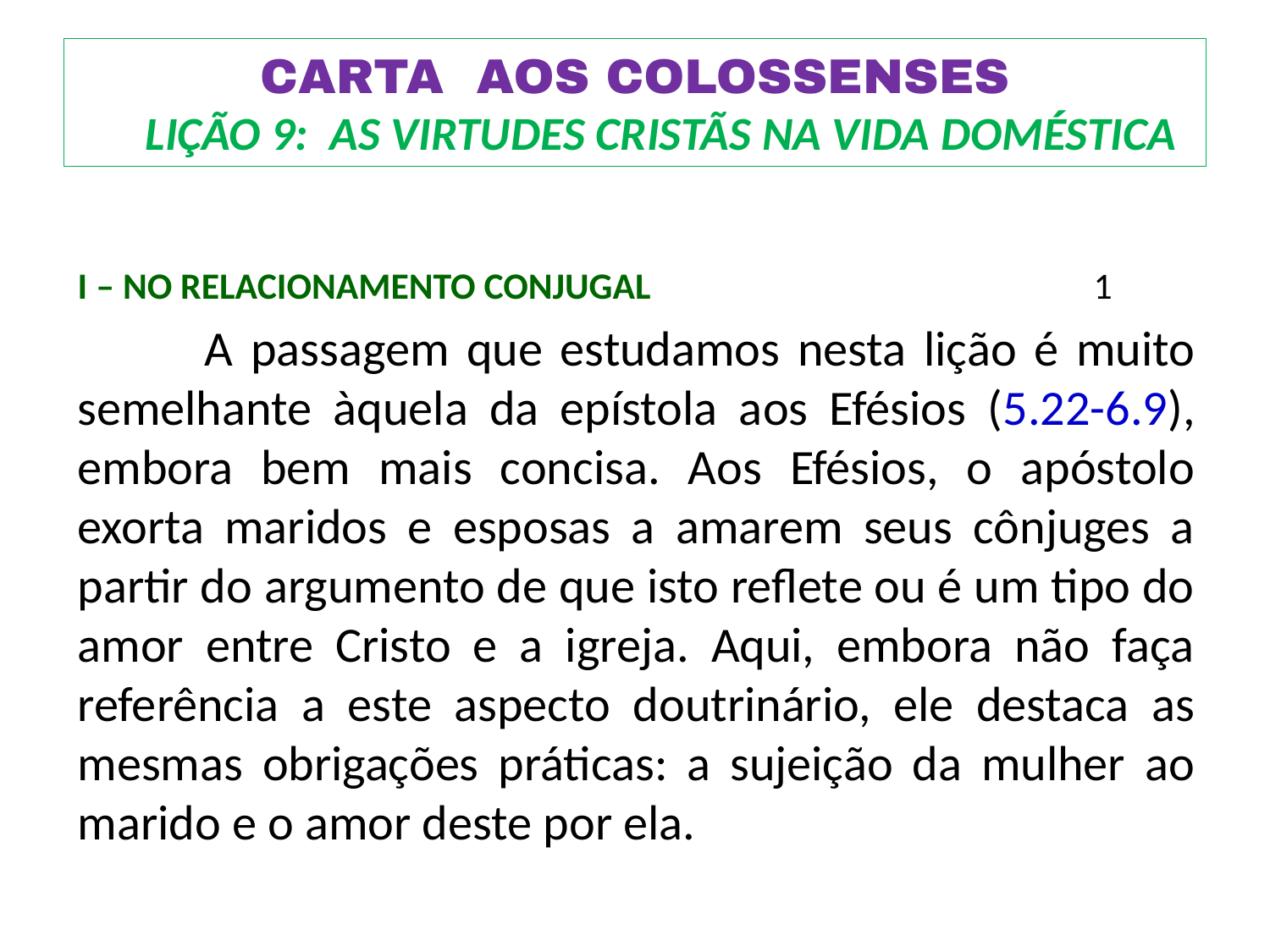

# CARTA  AOS COLOSSENSES LIÇÃO 9:  AS VIRTUDES CRISTÃS NA VIDA DOMÉSTICA
I – NO RELACIONAMENTO CONJUGAL				1
	A passagem que estudamos nesta lição é muito semelhante àquela da epístola aos Efésios (5.22-6.9), embora bem mais concisa. Aos Efésios, o apóstolo exorta maridos e esposas a amarem seus cônjuges a partir do argumento de que isto reflete ou é um tipo do amor entre Cristo e a igreja. Aqui, embora não faça referência a este aspecto doutrinário, ele destaca as mesmas obrigações práticas: a sujeição da mulher ao marido e o amor deste por ela.